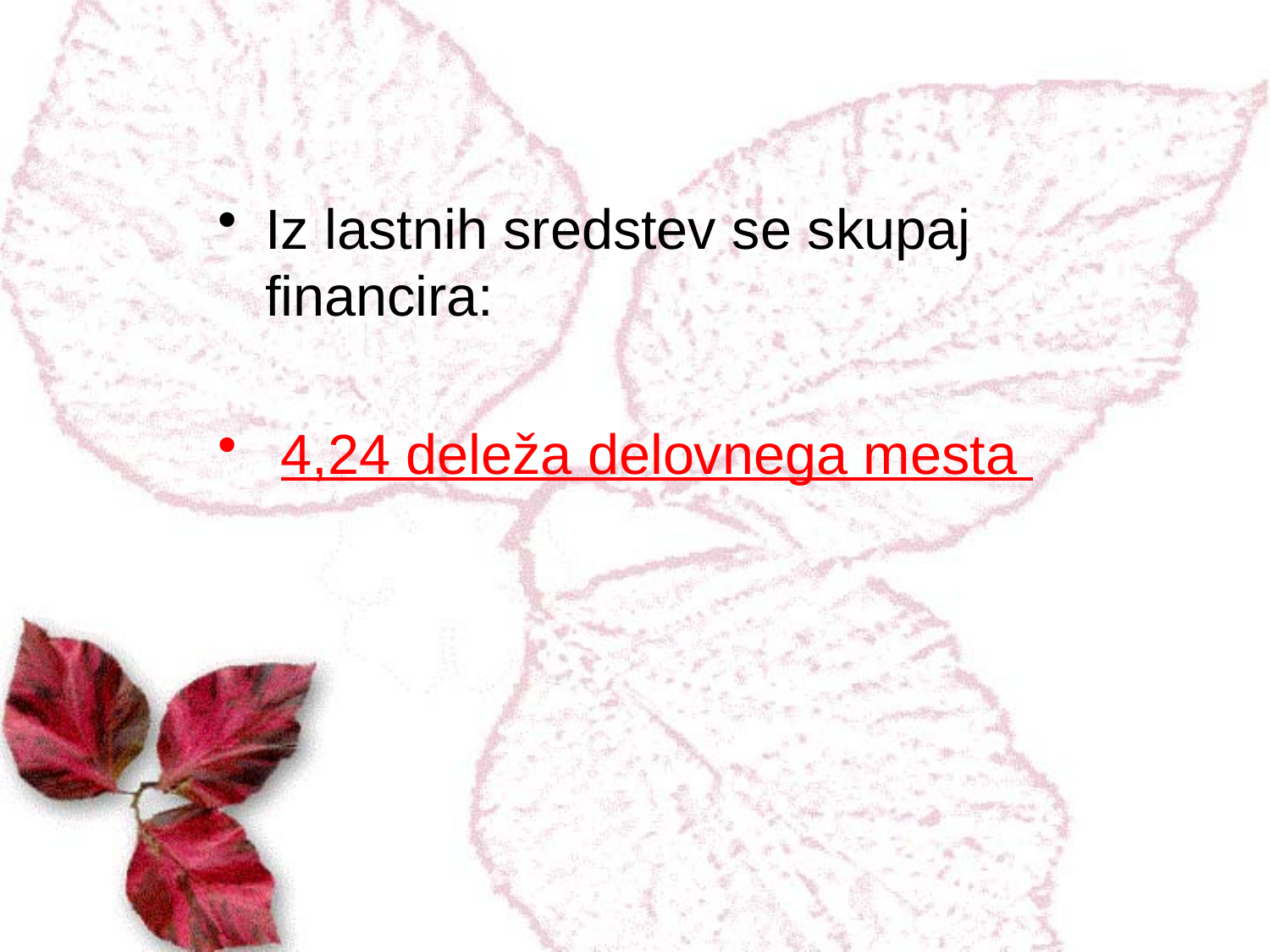

Iz lastnih sredstev se skupaj financira:

 4,24 deleža delovnega mesta